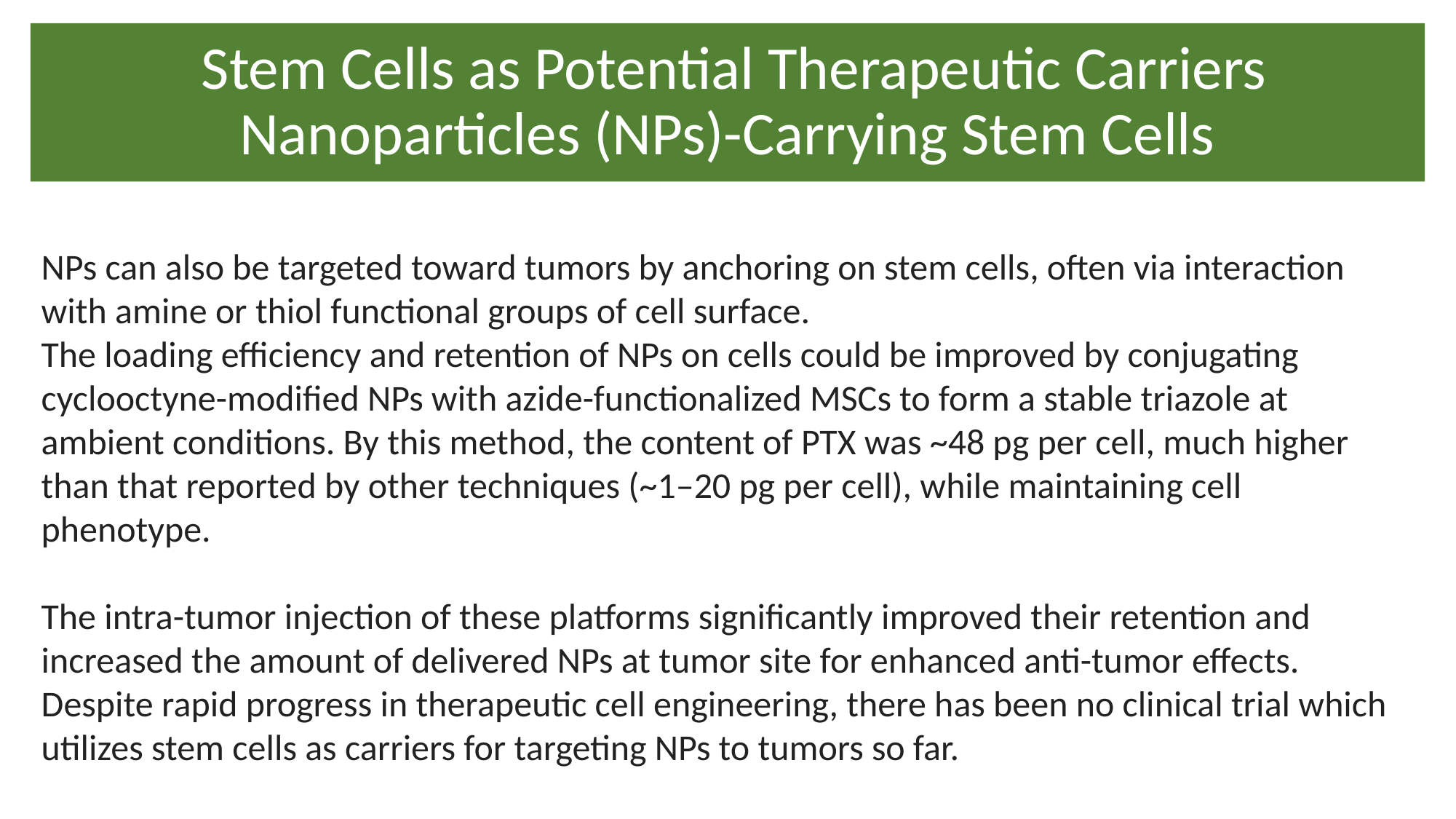

# Stem Cells as Potential Therapeutic Carriers Nanoparticles (NPs)-Carrying Stem Cells
NPs can also be targeted toward tumors by anchoring on stem cells, often via interaction with amine or thiol functional groups of cell surface.
The loading efficiency and retention of NPs on cells could be improved by conjugating cyclooctyne-modified NPs with azide-functionalized MSCs to form a stable triazole at ambient conditions. By this method, the content of PTX was ~48 pg per cell, much higher than that reported by other techniques (~1–20 pg per cell), while maintaining cell phenotype.

The intra-tumor injection of these platforms significantly improved their retention and increased the amount of delivered NPs at tumor site for enhanced anti-tumor effects.
Despite rapid progress in therapeutic cell engineering, there has been no clinical trial which utilizes stem cells as carriers for targeting NPs to tumors so far.